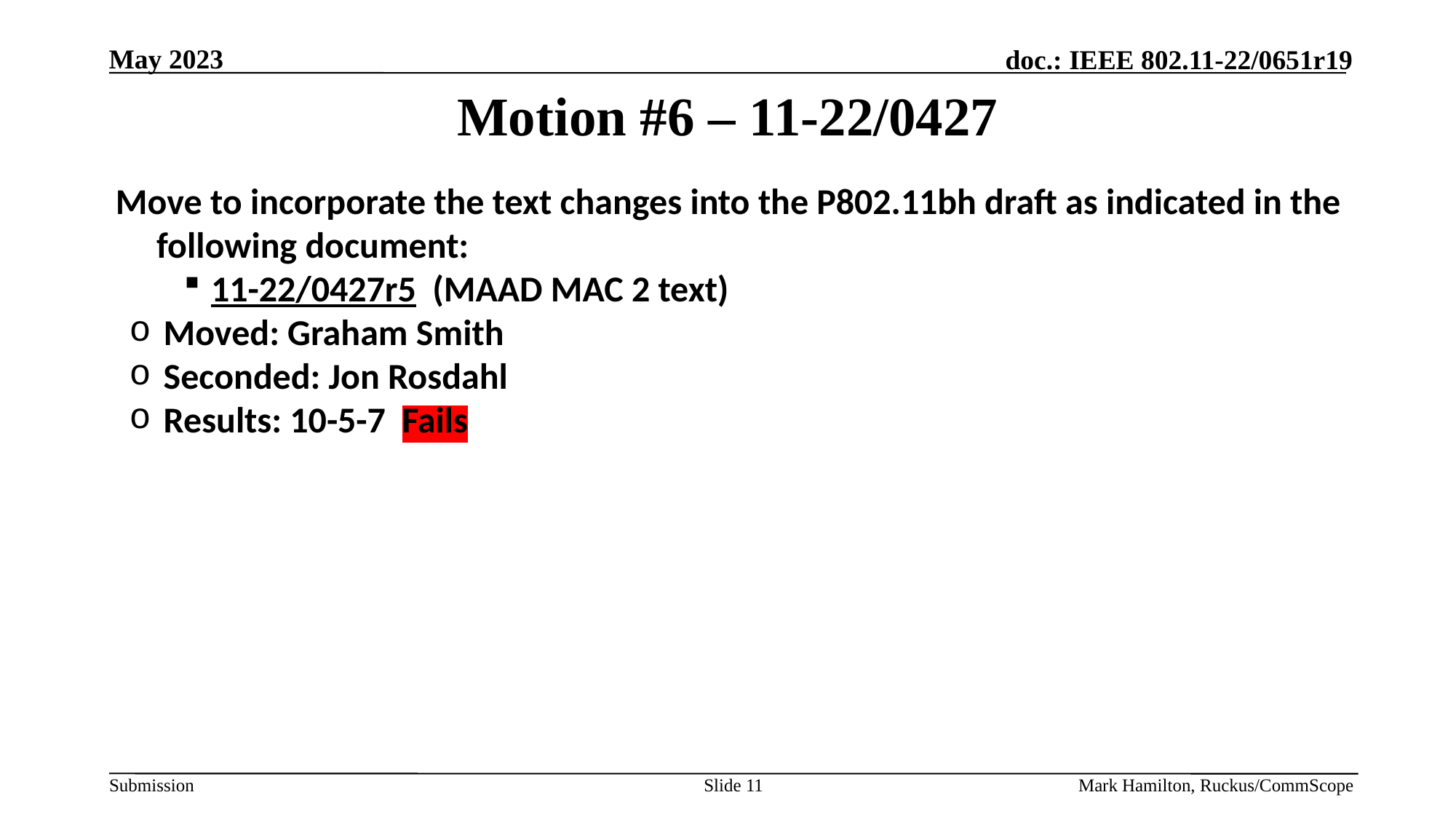

# Motion #6 – 11-22/0427
Move to incorporate the text changes into the P802.11bh draft as indicated in the following document:
11-22/0427r5  (MAAD MAC 2 text)
Moved: Graham Smith
Seconded: Jon Rosdahl
Results: 10-5-7  Fails
Slide 11